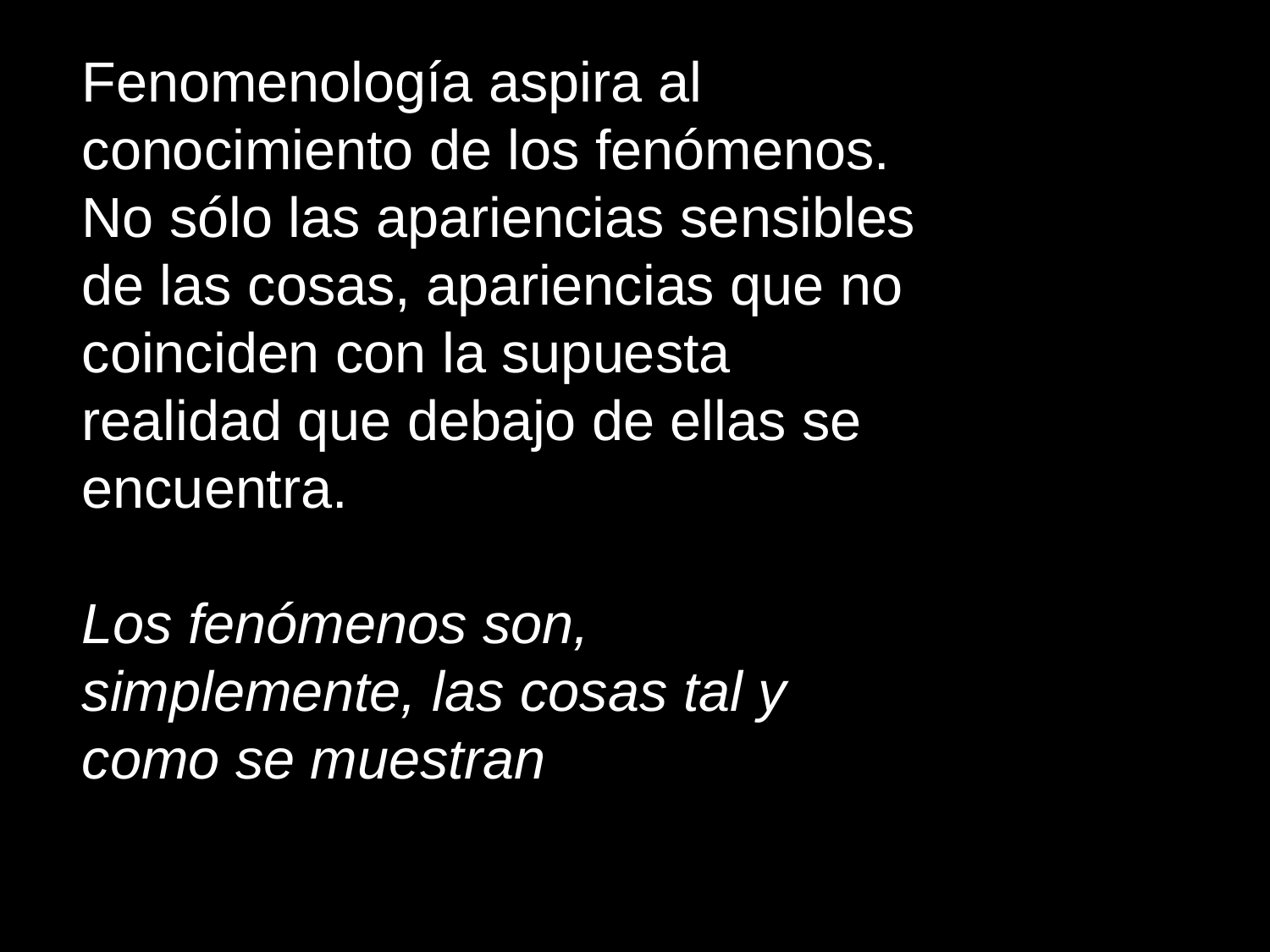

Fenomenología aspira al conocimiento de los fenómenos. No sólo las apariencias sensibles de las cosas, apariencias que no coinciden con la supuesta realidad que debajo de ellas se encuentra.

Los fenómenos son, simplemente, las cosas tal y como se muestran